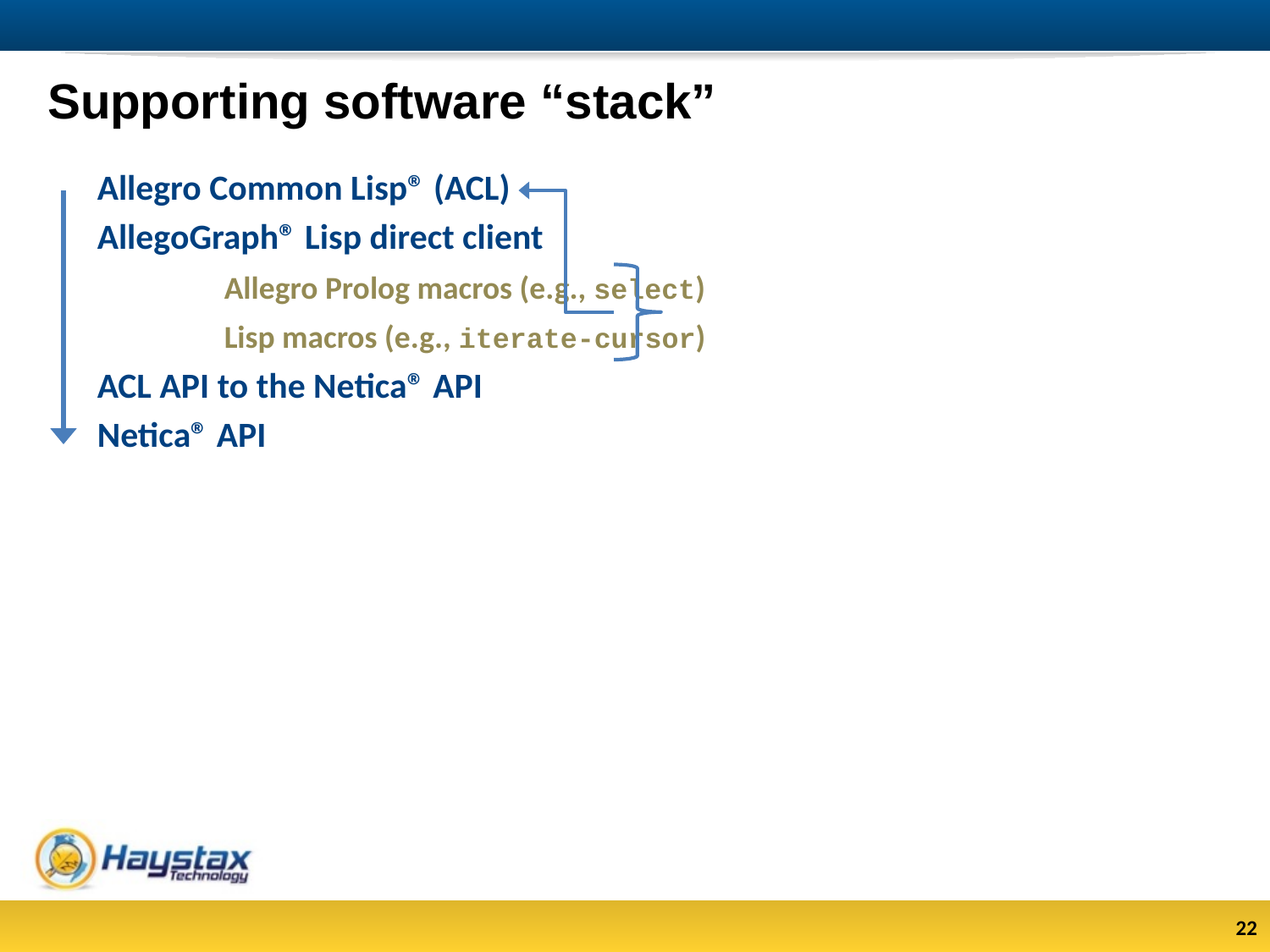

# Supporting software “stack”
Allegro Common Lisp® (ACL)
AllegoGraph® Lisp direct client
	Allegro Prolog macros (e.g., select)
	Lisp macros (e.g., iterate-cursor)
ACL API to the Netica® API
Netica® API